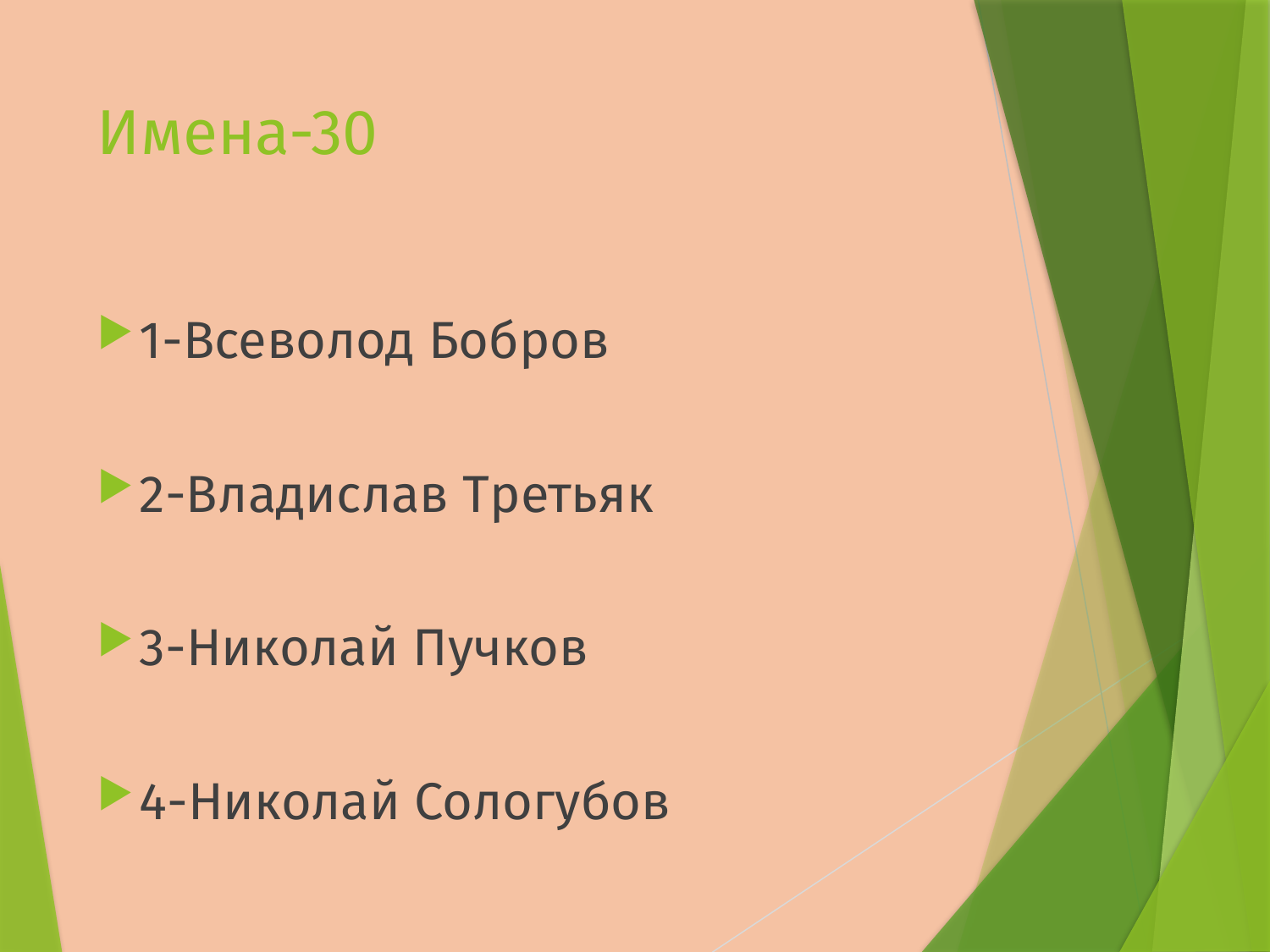

# Имена-30
1-Всеволод Бобров

2-Владислав Третьяк

3-Николай Пучков

4-Николай Сологубов